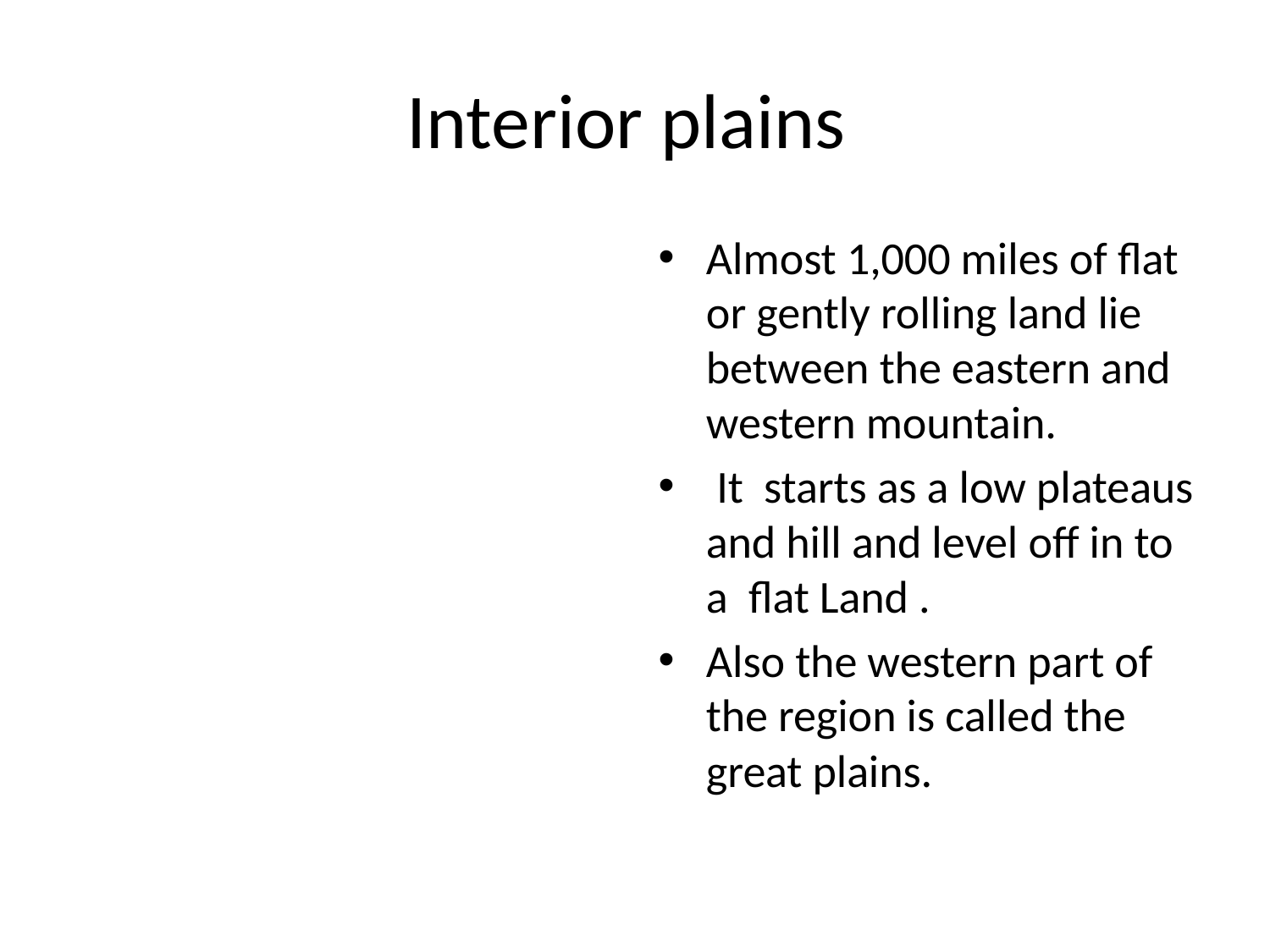

# Interior plains

Almost 1,000 miles of flat or gently rolling land lie between the eastern and western mountain.
 It  starts as a low plateaus and hill and level off in to a  flat Land .
Also the western part of the region is called the great plains.